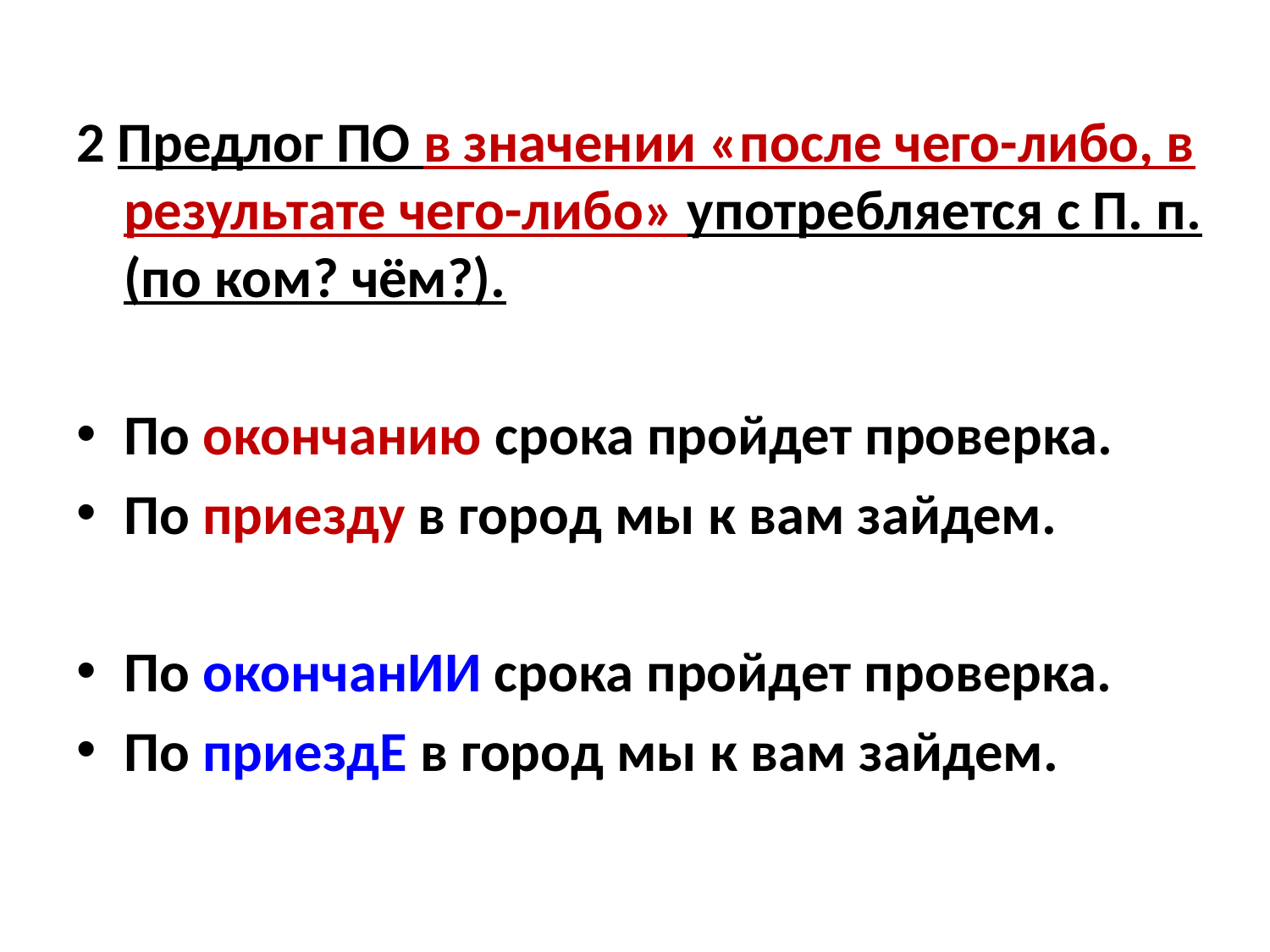

2 Предлог ПО в значении «после чего-либо, в результате чего-либо» употребляется с П. п. (по ком? чём?).

По окончанию срока пройдет проверка.
По приезду в город мы к вам зайдем.

По окончанИИ срока пройдет проверка.
По приездЕ в город мы к вам зайдем.